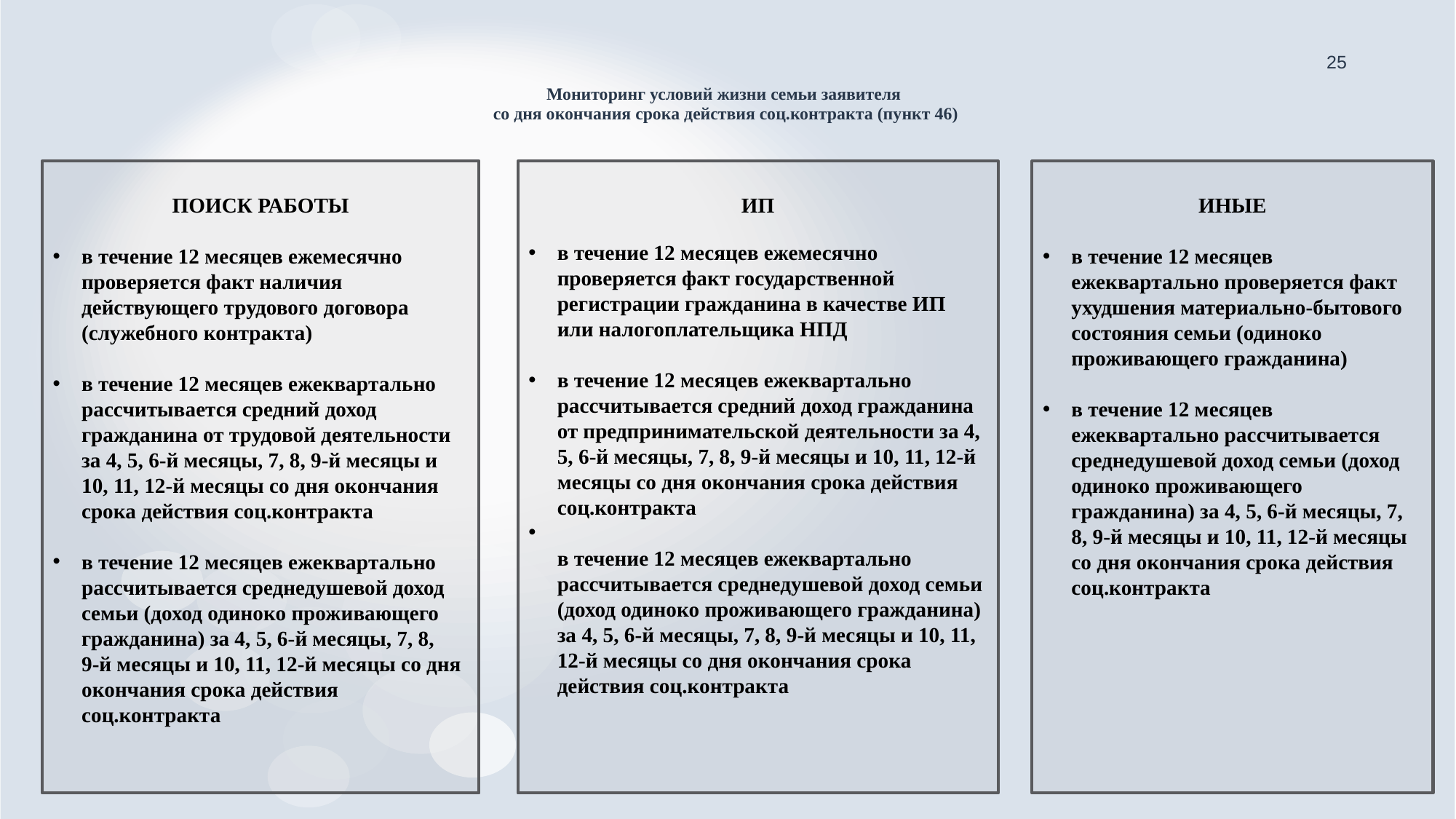

# Мониторинг условий жизни семьи заявителя со дня окончания срока действия соц.контракта (пункт 46)

25

ПОИСК РАБОТЫ
в течение 12 месяцев ежемесячно проверяется факт наличия действующего трудового договора (служебного контракта)
в течение 12 месяцев ежеквартально рассчитывается средний доход гражданина от трудовой деятельности за 4, 5, 6-й месяцы, 7, 8, 9-й месяцы и 10, 11, 12-й месяцы со дня окончания срока действия соц.контракта

в течение 12 месяцев ежеквартально рассчитывается среднедушевой доход семьи (доход одиноко проживающего гражданина) за 4, 5, 6-й месяцы, 7, 8,    9-й месяцы и 10, 11, 12-й месяцы со дня окончания срока действия соц.контракта

ИП

в течение 12 месяцев ежемесячно проверяется факт государственной регистрации гражданина в качестве ИП или налогоплательщика НПД
в течение 12 месяцев ежеквартально рассчитывается средний доход гражданина от предпринимательской деятельности за 4, 5, 6-й месяцы, 7, 8, 9-й месяцы и 10, 11, 12-й месяцы со дня окончания срока действия соц.контракта
в течение 12 месяцев ежеквартально рассчитывается среднедушевой доход семьи (доход одиноко проживающего гражданина) за 4, 5, 6-й месяцы, 7, 8, 9-й месяцы и 10, 11, 12-й месяцы со дня окончания срока действия соц.контракта

ИНЫЕ
в течение 12 месяцев ежеквартально проверяется факт ухудшения материально-бытового состояния семьи (одиноко проживающего гражданина)
в течение 12 месяцев ежеквартально рассчитывается среднедушевой доход семьи (доход одиноко проживающего гражданина) за 4, 5, 6-й месяцы, 7, 8, 9-й месяцы и 10, 11, 12-й месяцы со дня окончания срока действия соц.контракта